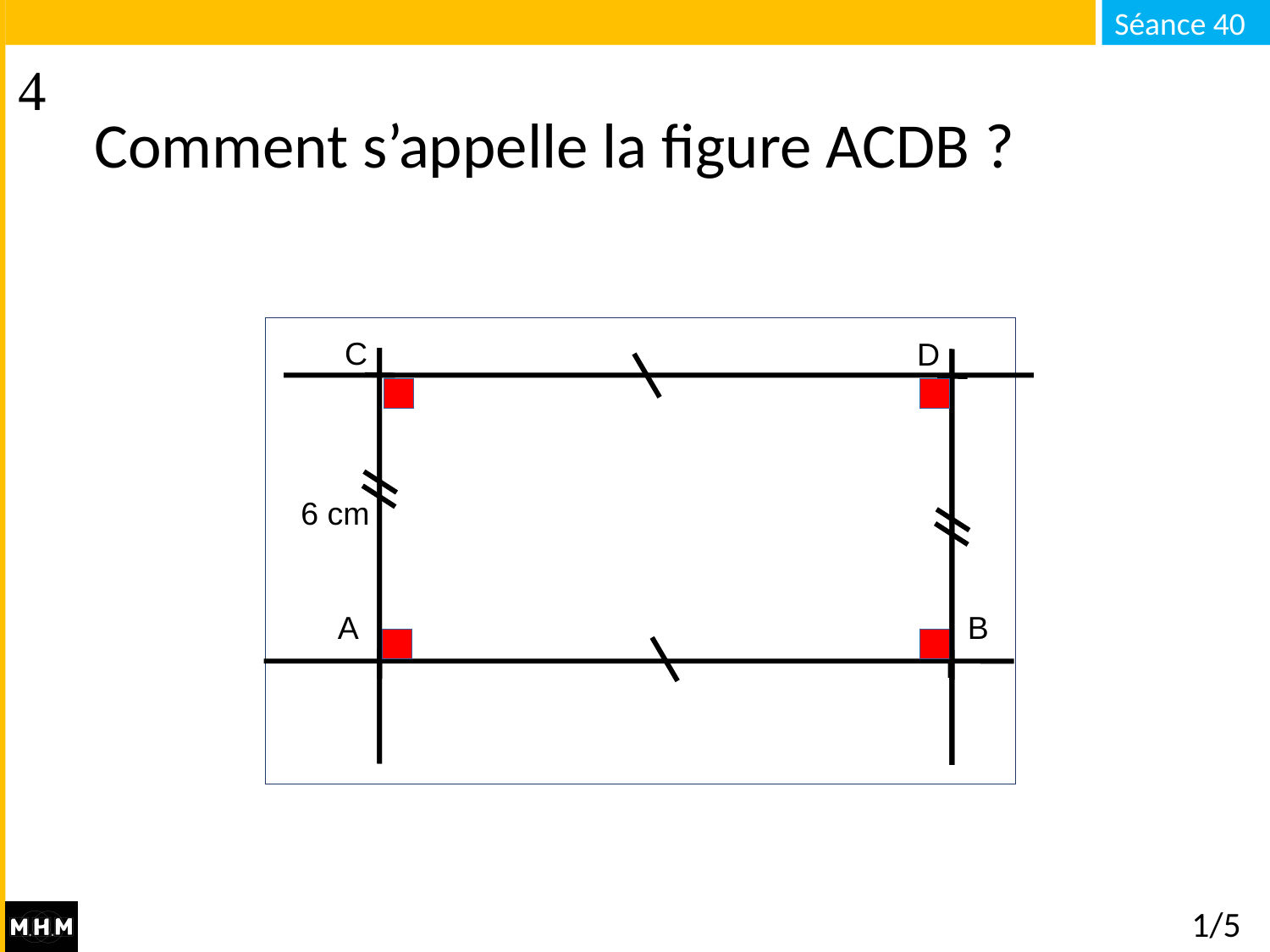

Comment s’appelle la figure ACDB ?

C
D

6 cm

B
A

# 1/5